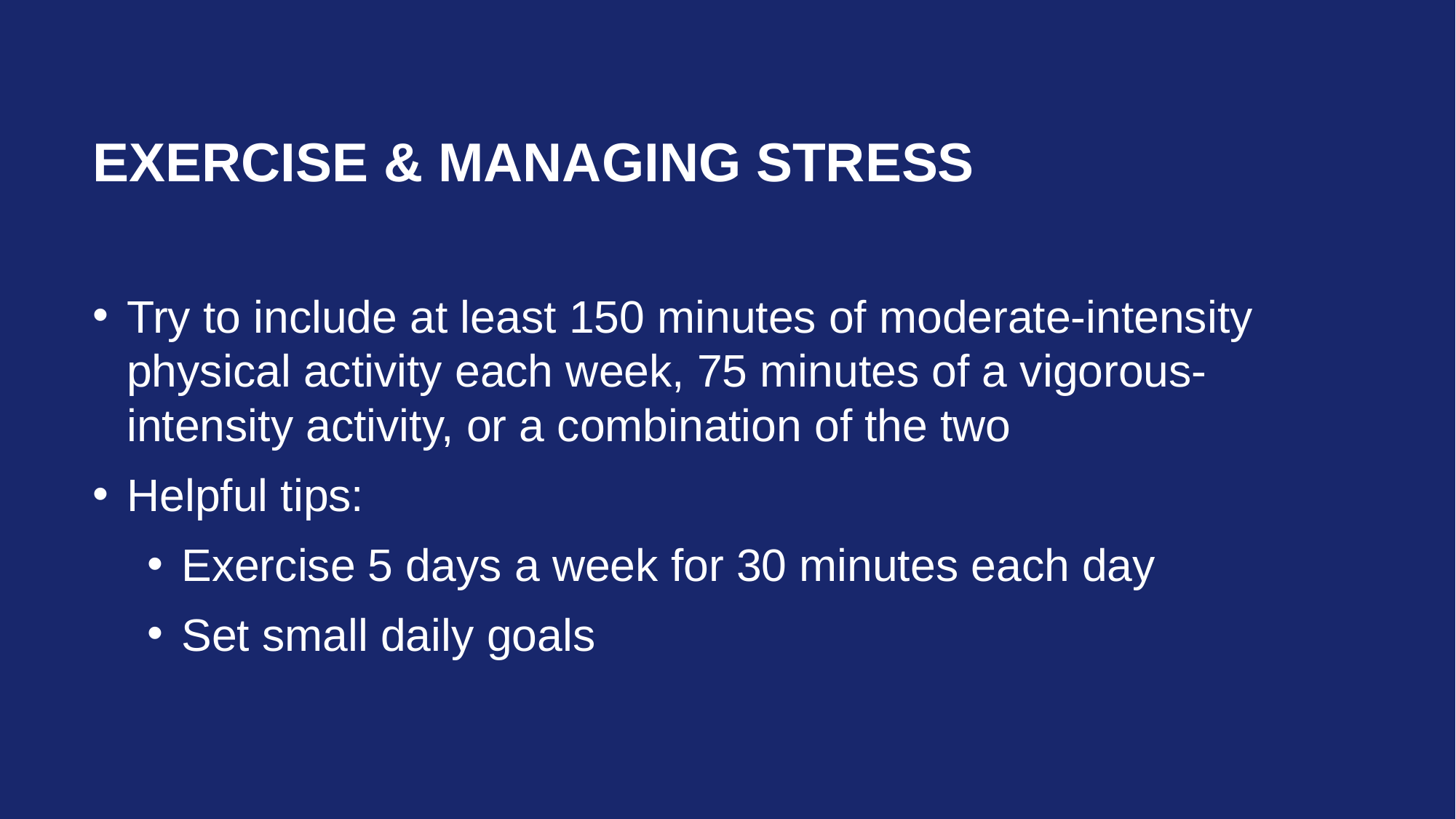

# Exercise & Managing stress
Try to include at least 150 minutes of moderate-intensity physical activity each week, 75 minutes of a vigorous-intensity activity, or a combination of the two
Helpful tips:
Exercise 5 days a week for 30 minutes each day
Set small daily goals